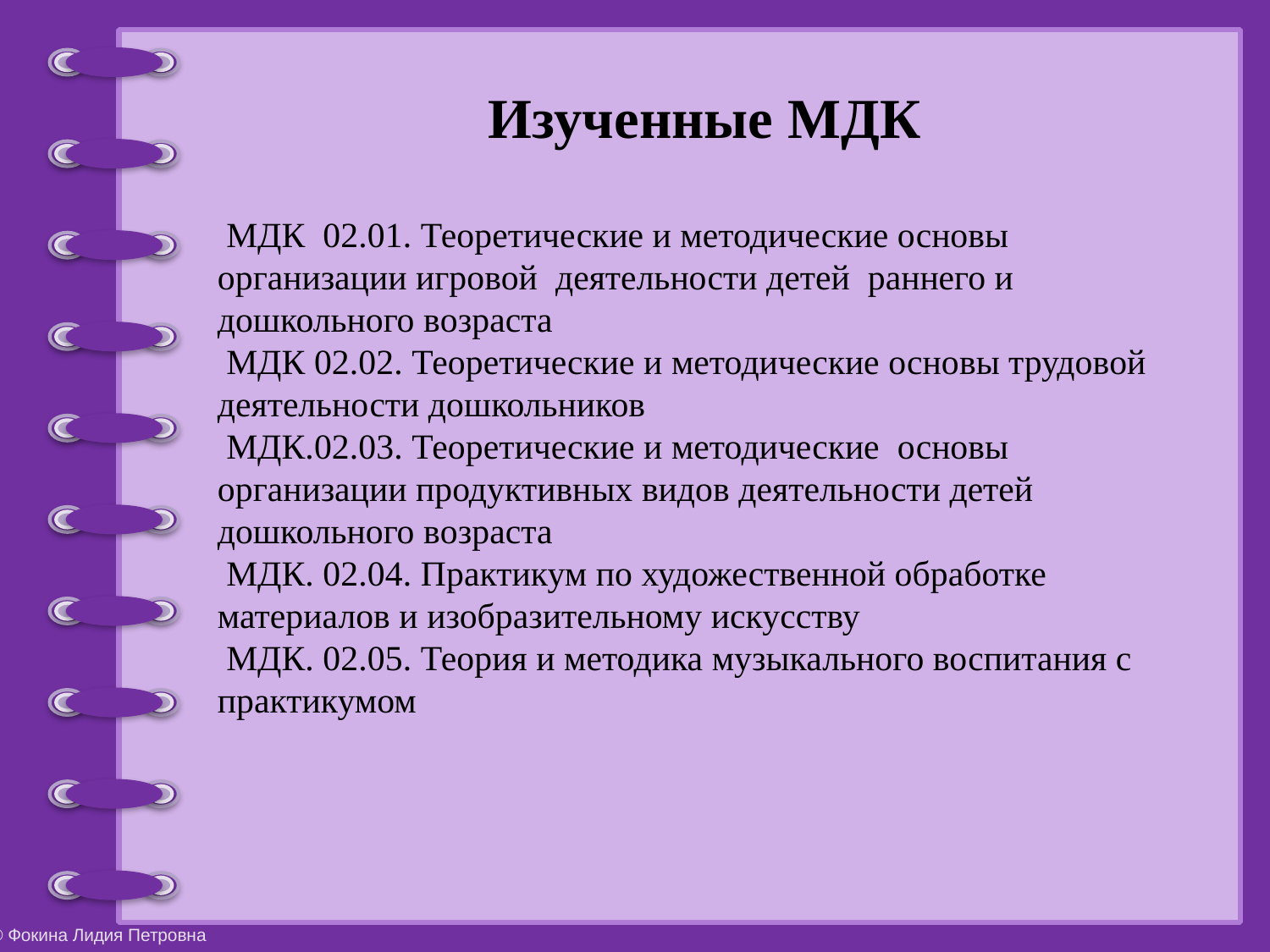

Изученные МДК
 МДК  02.01. Теоретические и методические основы организации игровой  деятельности детей  раннего и дошкольного возраста
 МДК 02.02. Теоретические и методические основы трудовой деятельности дошкольников
 МДК.02.03. Теоретические и методические  основы организации продуктивных видов деятельности детей дошкольного возраста
 МДК. 02.04. Практикум по художественной обработке материалов и изобразительному искусству
 МДК. 02.05. Теория и методика музыкального воспитания с практикумом